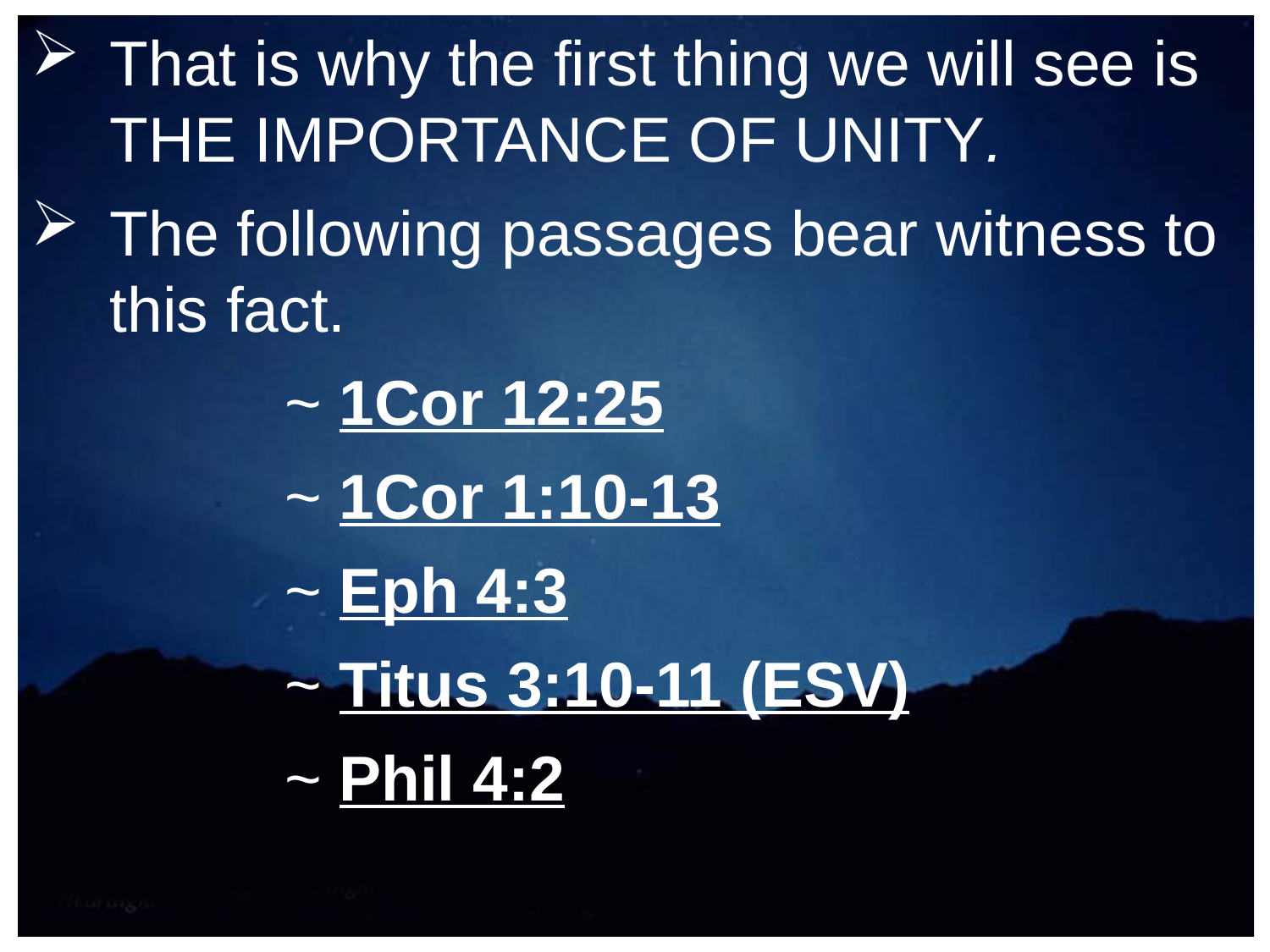

That is why the first thing we will see is THE IMPORTANCE OF UNITY.
The following passages bear witness to this fact.
		~ 1Cor 12:25
		~ 1Cor 1:10-13
		~ Eph 4:3
		~ Titus 3:10-11 (esv)
		~ Phil 4:2